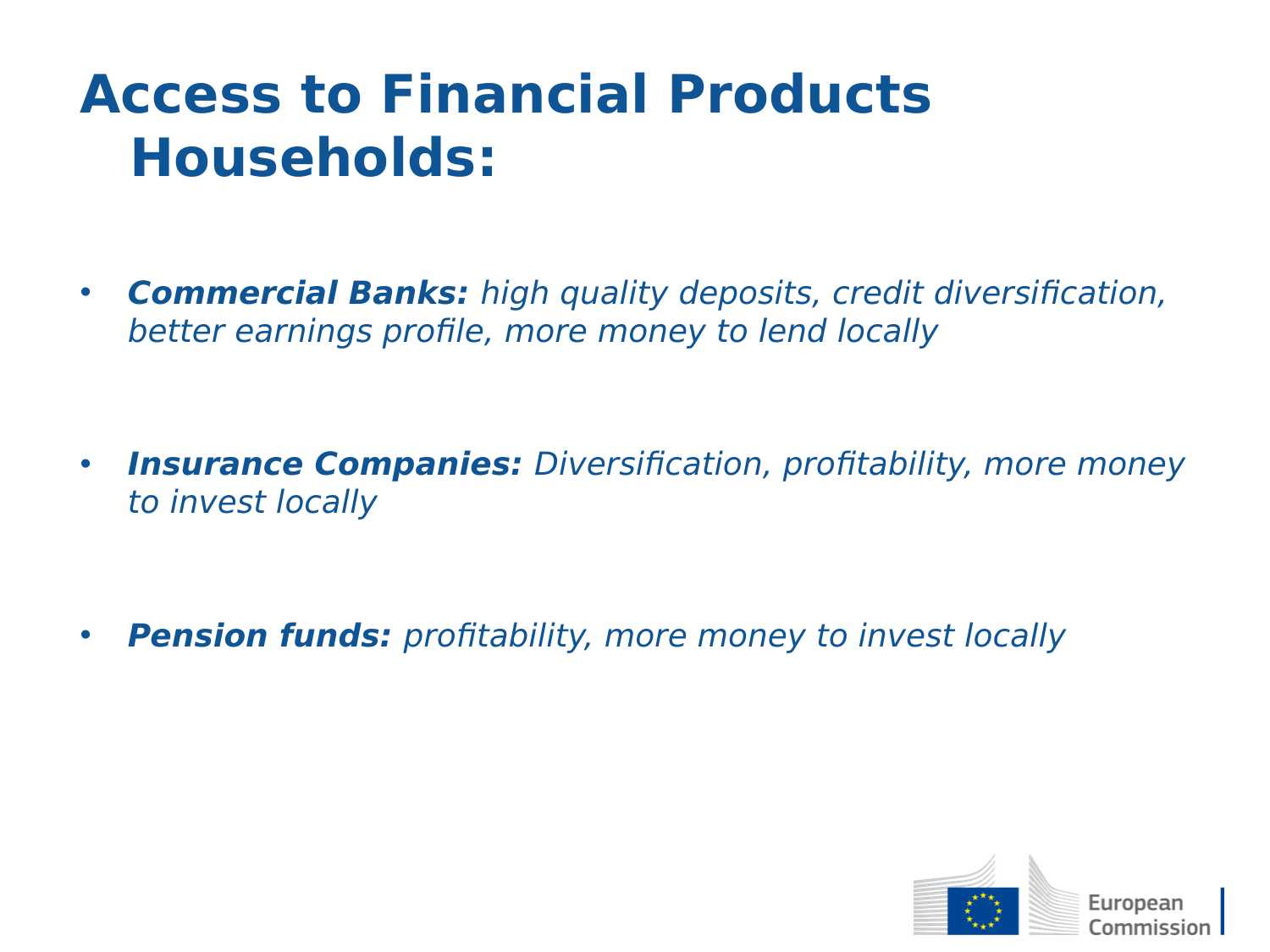

# Access to Financial Products Households:
Commercial Banks: high quality deposits, credit diversification, better earnings profile, more money to lend locally

Insurance Companies: Diversification, profitability, more money to invest locally

Pension funds: profitability, more money to invest locally